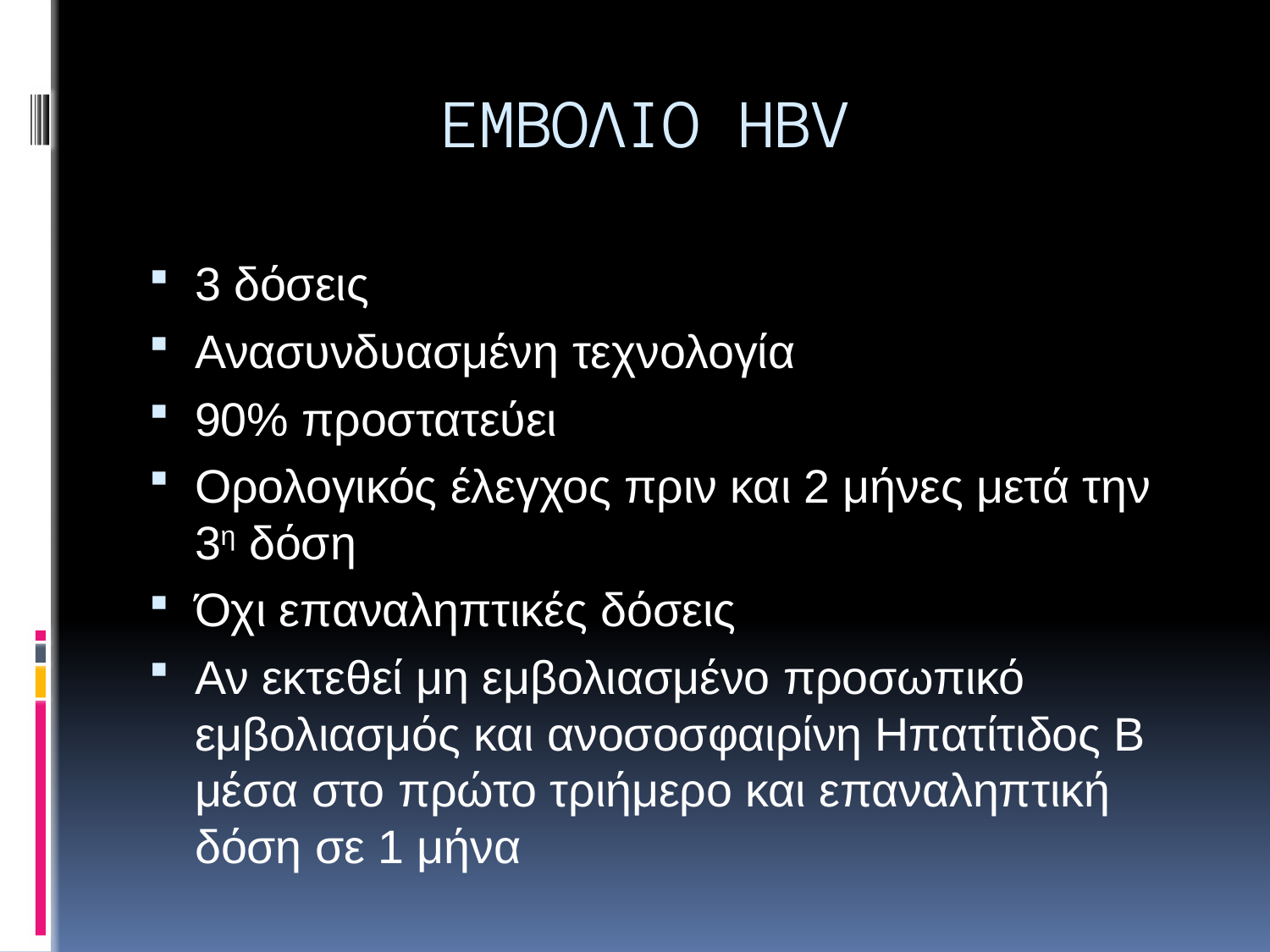

# ΕΜΒΟΛΙΟ HBV
3 δόσεις
Ανασυνδυασμένη τεχνολογία
90% προστατεύει
Ορολογικός έλεγχος πριν και 2 μήνες μετά την 3η δόση
Όχι επαναληπτικές δόσεις
Αν εκτεθεί μη εμβολιασμένο προσωπικό εμβολιασμός και ανοσοσφαιρίνη Ηπατίτιδος Β μέσα στο πρώτο τριήμερο και επαναληπτική δόση σε 1 μήνα